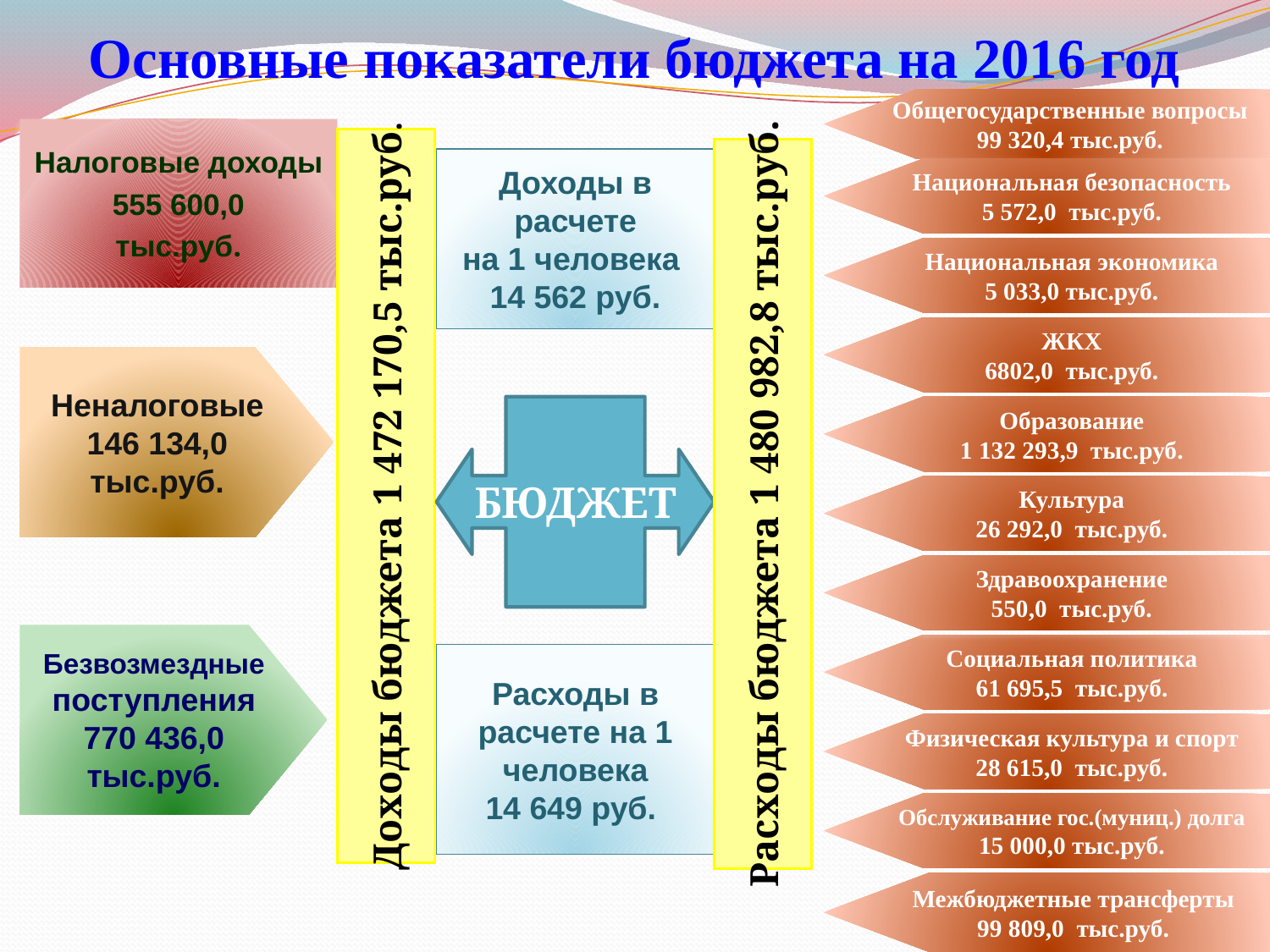

# Основные показатели бюджета на 2016 год
Общегосударственные вопросы
99 320,4 тыс.руб.
Налоговые доходы
555 600,0
тыс.руб.
Доходы бюджета 1 472 170,5 тыс.руб.
Расходы бюджета 1 480 982,8 тыс.руб.
Доходы в расчете
на 1 человека
14 562 руб.
Национальная безопасность
5 572,0  тыс.руб.

Национальная экономика
5 033,0 тыс.руб.
.
ЖКХ
6802,0  тыс.руб.
Неналоговые 146 134,0 тыс.руб.
БЮДЖЕТ
Образование
1 132 293,9  тыс.руб.
Культура
26 292,0  тыс.руб.
Здравоохранение
550,0  тыс.руб.
Безвозмездные поступления
770 436,0 тыс.руб.
Социальная политика
61 695,5  тыс.руб.
Расходы в расчете на 1 человека
14 649 руб.
Физическая культура и спорт
28 615,0  тыс.руб.
Обслуживание гос.(муниц.) долга
15 000,0 тыс.руб.
Межбюджетные трансферты
99 809,0  тыс.руб.